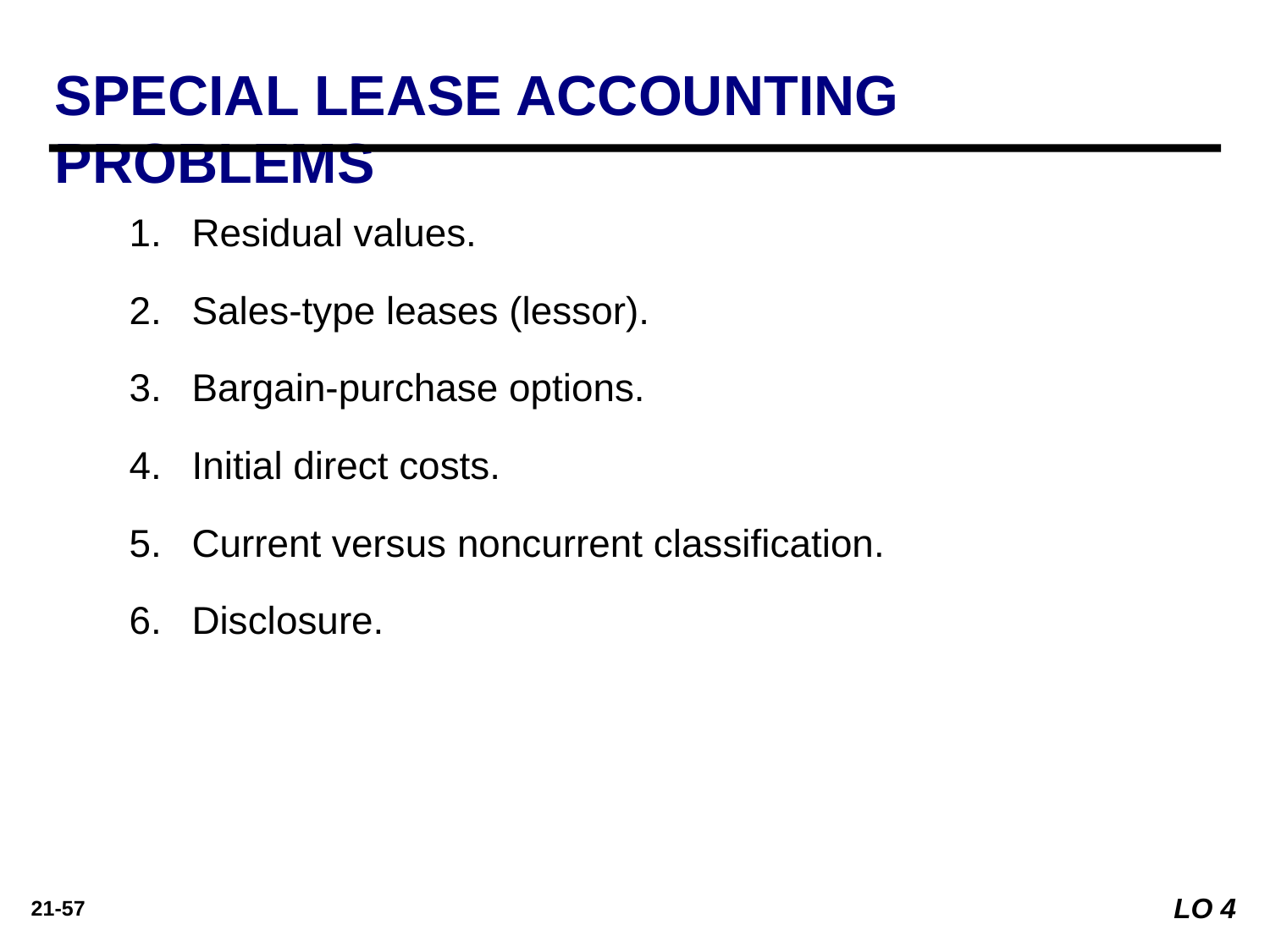

SPECIAL LEASE ACCOUNTING PROBLEMS

Residual values.
Sales-type leases (lessor).
Bargain-purchase options.
Initial direct costs.
Current versus noncurrent classification.
Disclosure.
LO 4